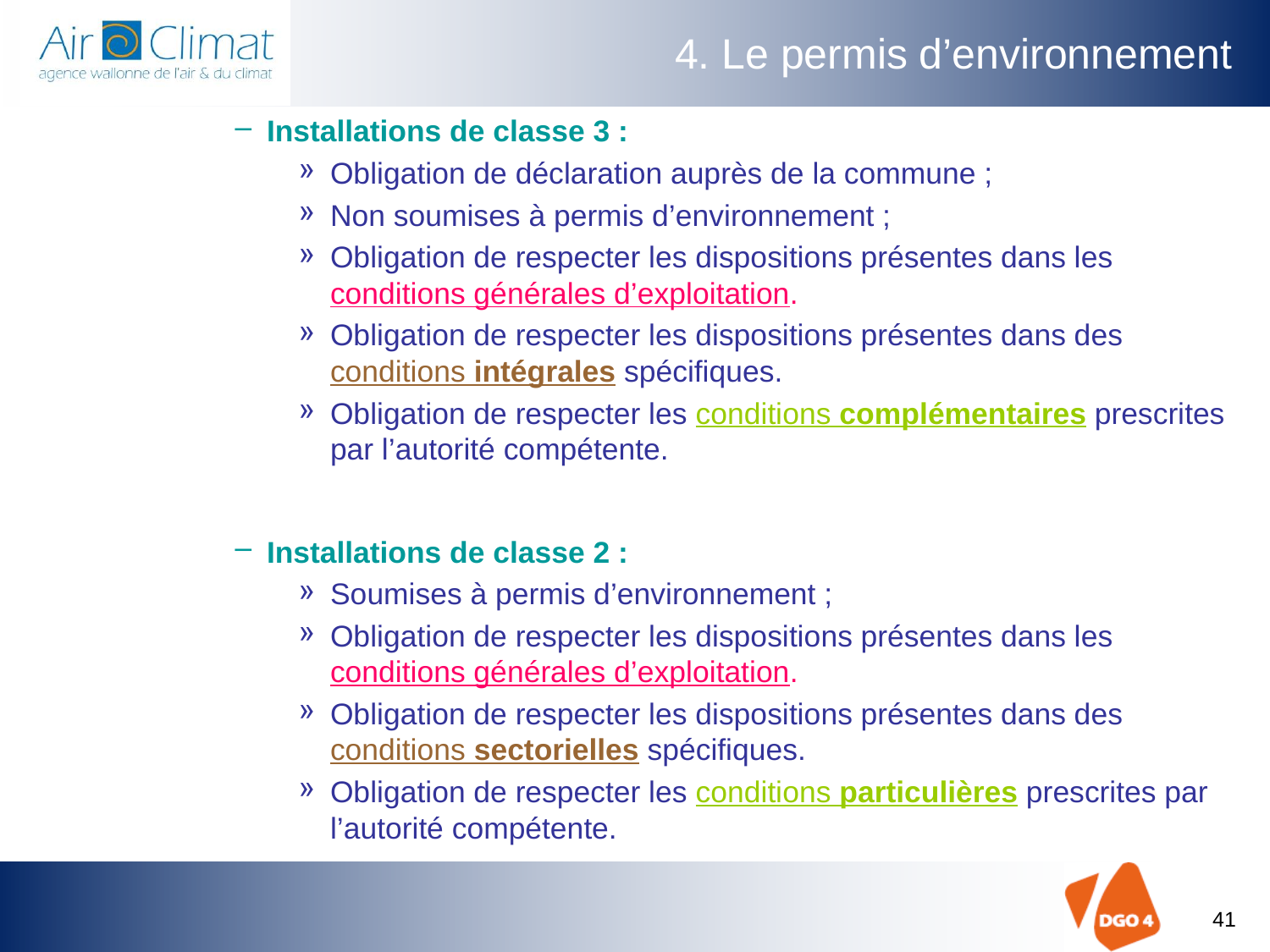

# 4. Le permis d’environnement
Installations de classe 3 :
Obligation de déclaration auprès de la commune ;
Non soumises à permis d’environnement ;
Obligation de respecter les dispositions présentes dans les conditions générales d’exploitation.
Obligation de respecter les dispositions présentes dans des conditions intégrales spécifiques.
Obligation de respecter les conditions complémentaires prescrites par l’autorité compétente.

Installations de classe 2 :
Soumises à permis d’environnement ;
Obligation de respecter les dispositions présentes dans les conditions générales d’exploitation.
Obligation de respecter les dispositions présentes dans des conditions sectorielles spécifiques.
Obligation de respecter les conditions particulières prescrites par l’autorité compétente.

41